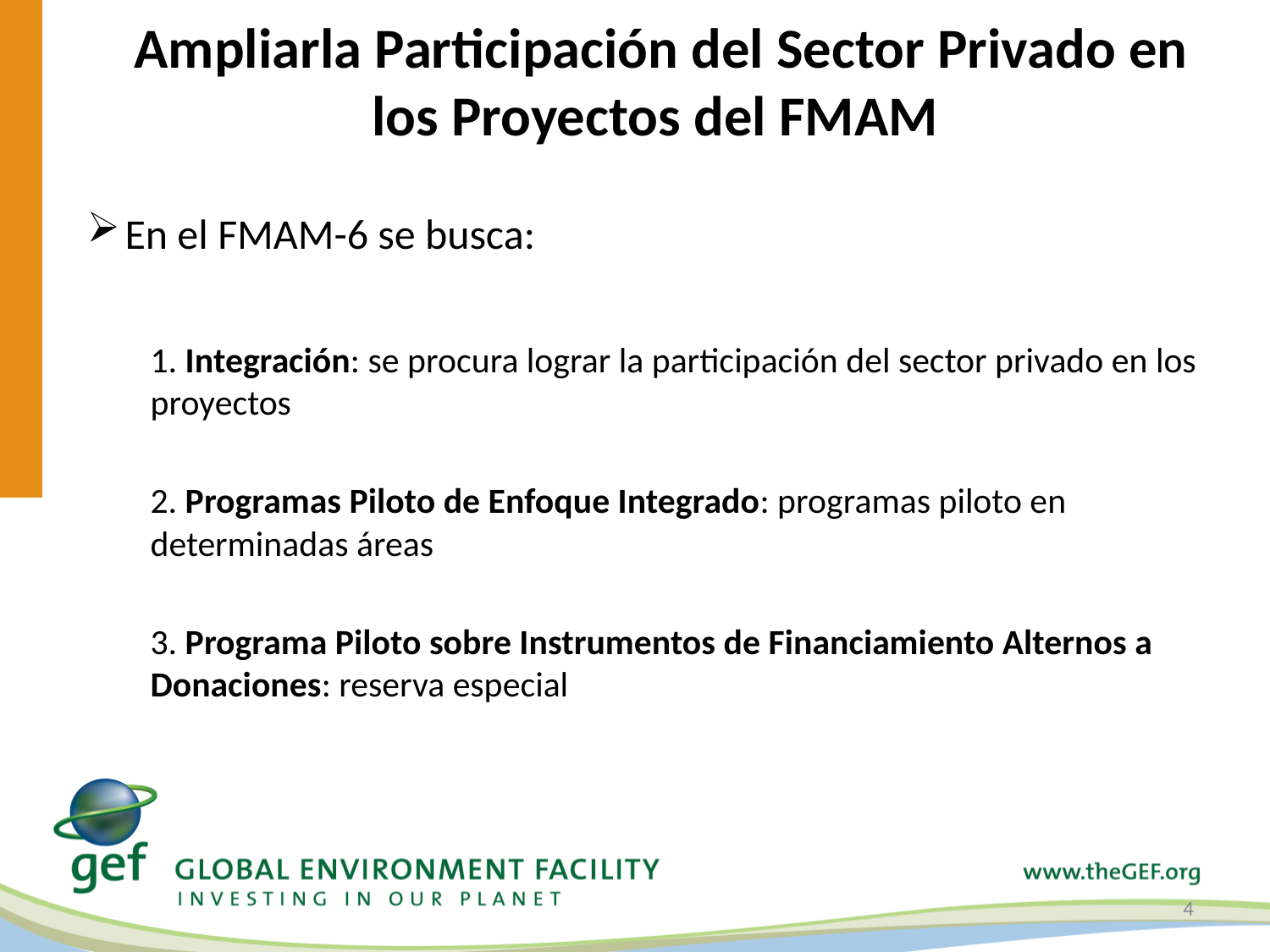

# Ampliarla Participación del Sector Privado en los Proyectos del FMAM
En el FMAM-6 se busca:

1. Integración: se procura lograr la participación del sector privado en los proyectos

2. Programas Piloto de Enfoque Integrado: programas piloto en determinadas áreas

3. Programa Piloto sobre Instrumentos de Financiamiento Alternos a Donaciones: reserva especial
4